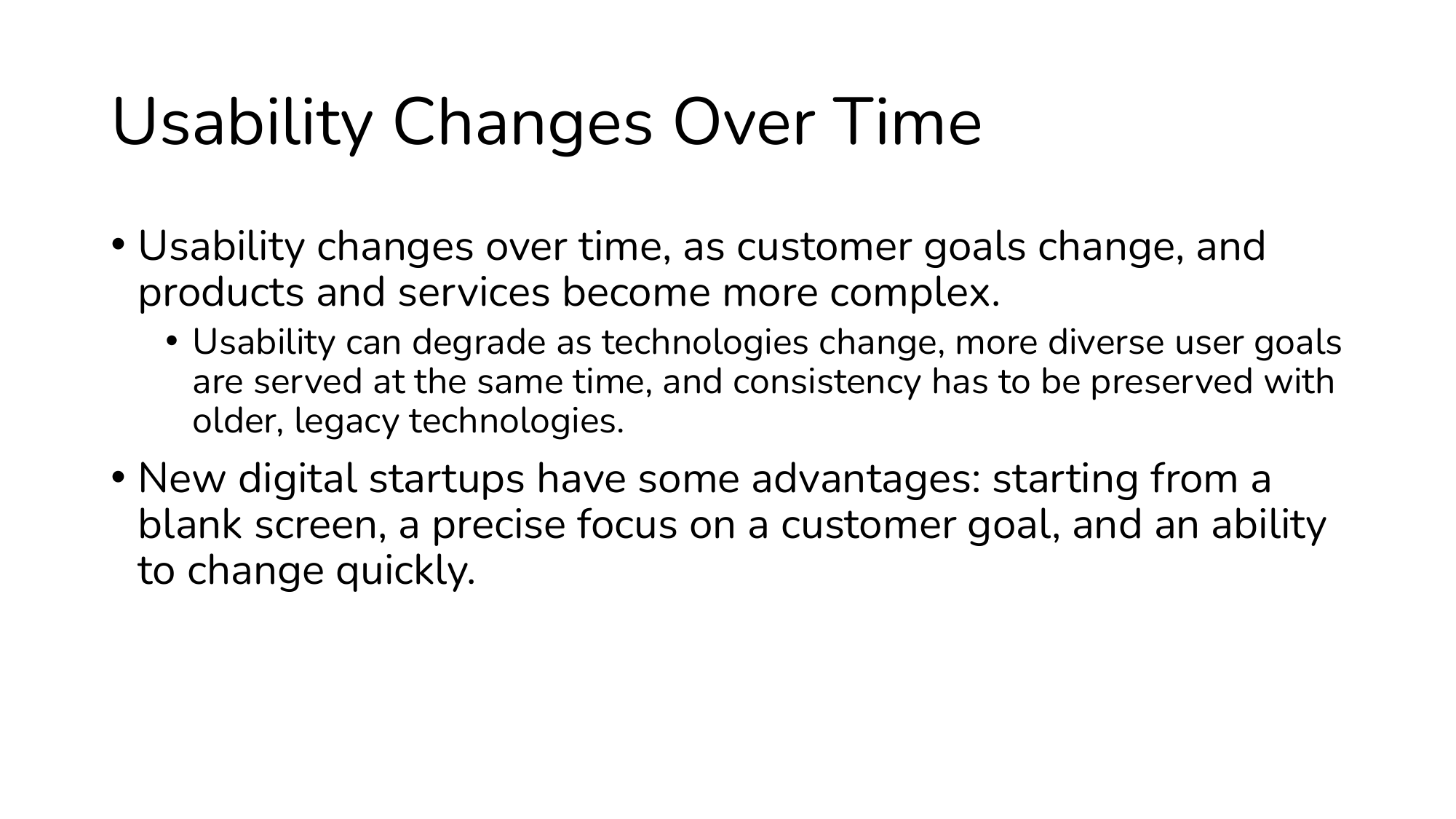

# Usability Changes Over Time
Usability changes over time, as customer goals change, and products and services become more complex.
Usability can degrade as technologies change, more diverse user goals are served at the same time, and consistency has to be preserved with older, legacy technologies.
New digital startups have some advantages: starting from a blank screen, a precise focus on a customer goal, and an ability to change quickly.